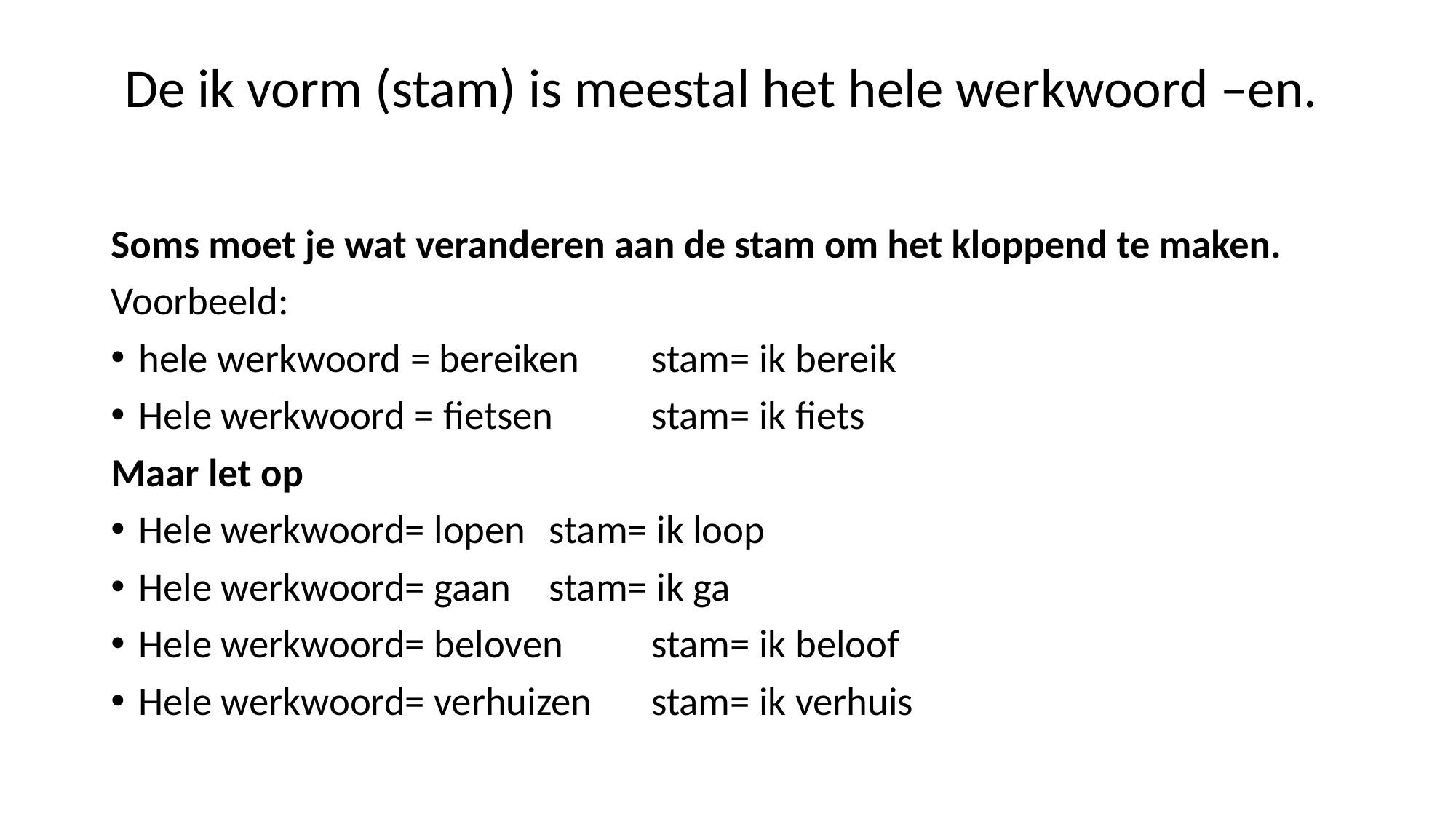

# De ik vorm (stam) is meestal het hele werkwoord –en.
Soms moet je wat veranderen aan de stam om het kloppend te maken.
Voorbeeld:
hele werkwoord = bereiken	stam= ik bereik
Hele werkwoord = fietsen	stam= ik fiets
Maar let op
Hele werkwoord= lopen		stam= ik loop
Hele werkwoord= gaan		stam= ik ga
Hele werkwoord= beloven	stam= ik beloof
Hele werkwoord= verhuizen	stam= ik verhuis